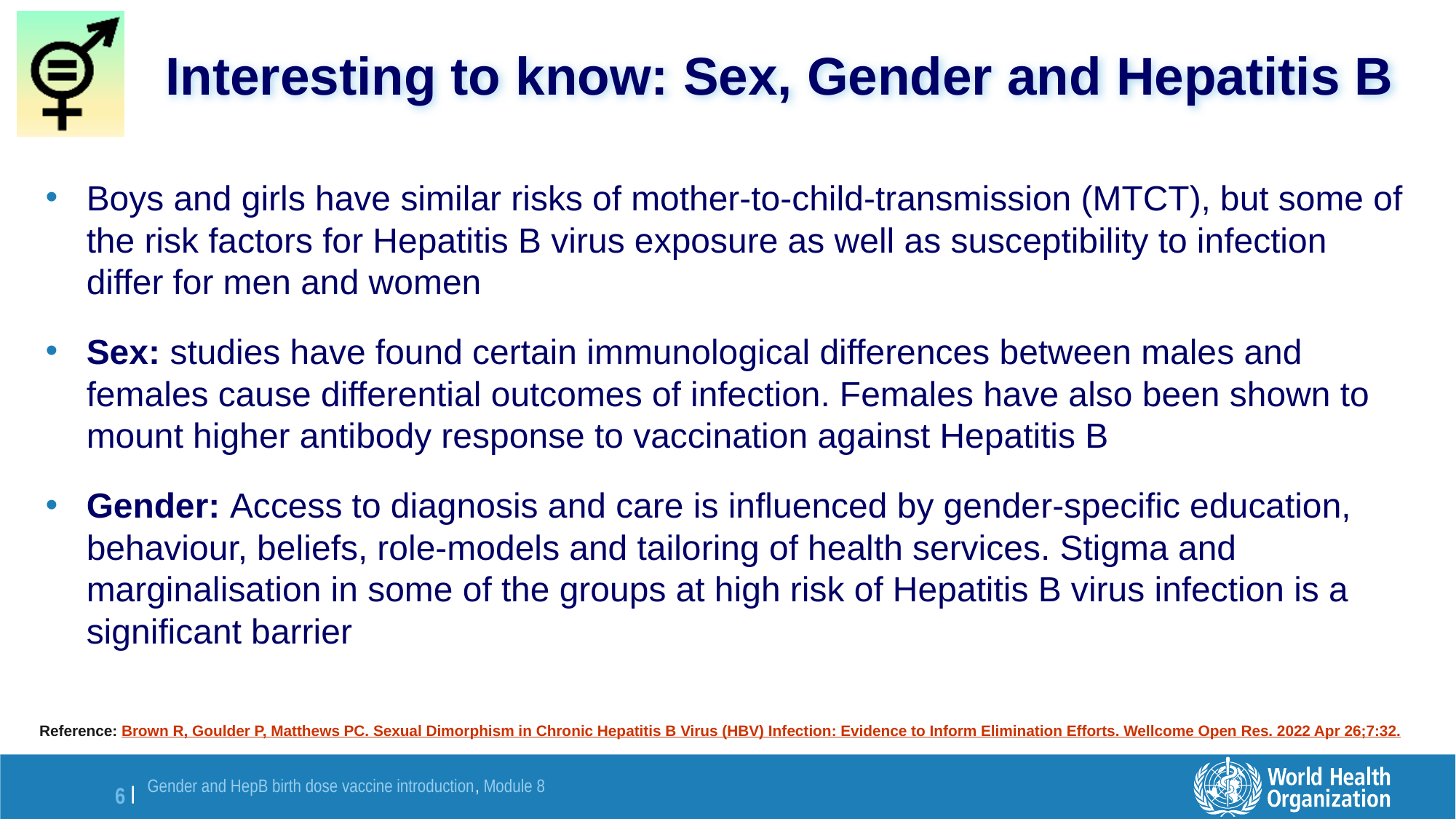

# Interesting to know: Sex, Gender and Hepatitis B
Boys and girls have similar risks of mother-to-child-transmission (MTCT), but some of the risk factors for Hepatitis B virus exposure as well as susceptibility to infection differ for men and women
Sex: studies have found certain immunological differences between males and females cause differential outcomes of infection. Females have also been shown to mount higher antibody response to vaccination against Hepatitis B
Gender: Access to diagnosis and care is influenced by gender-specific education, behaviour, beliefs, role-models and tailoring of health services. Stigma and marginalisation in some of the groups at high risk of Hepatitis B virus infection is a significant barrier

Reference: Brown R, Goulder P, Matthews PC. Sexual Dimorphism in Chronic Hepatitis B Virus (HBV) Infection: Evidence to Inform Elimination Efforts. Wellcome Open Res. 2022 Apr 26;7:32.